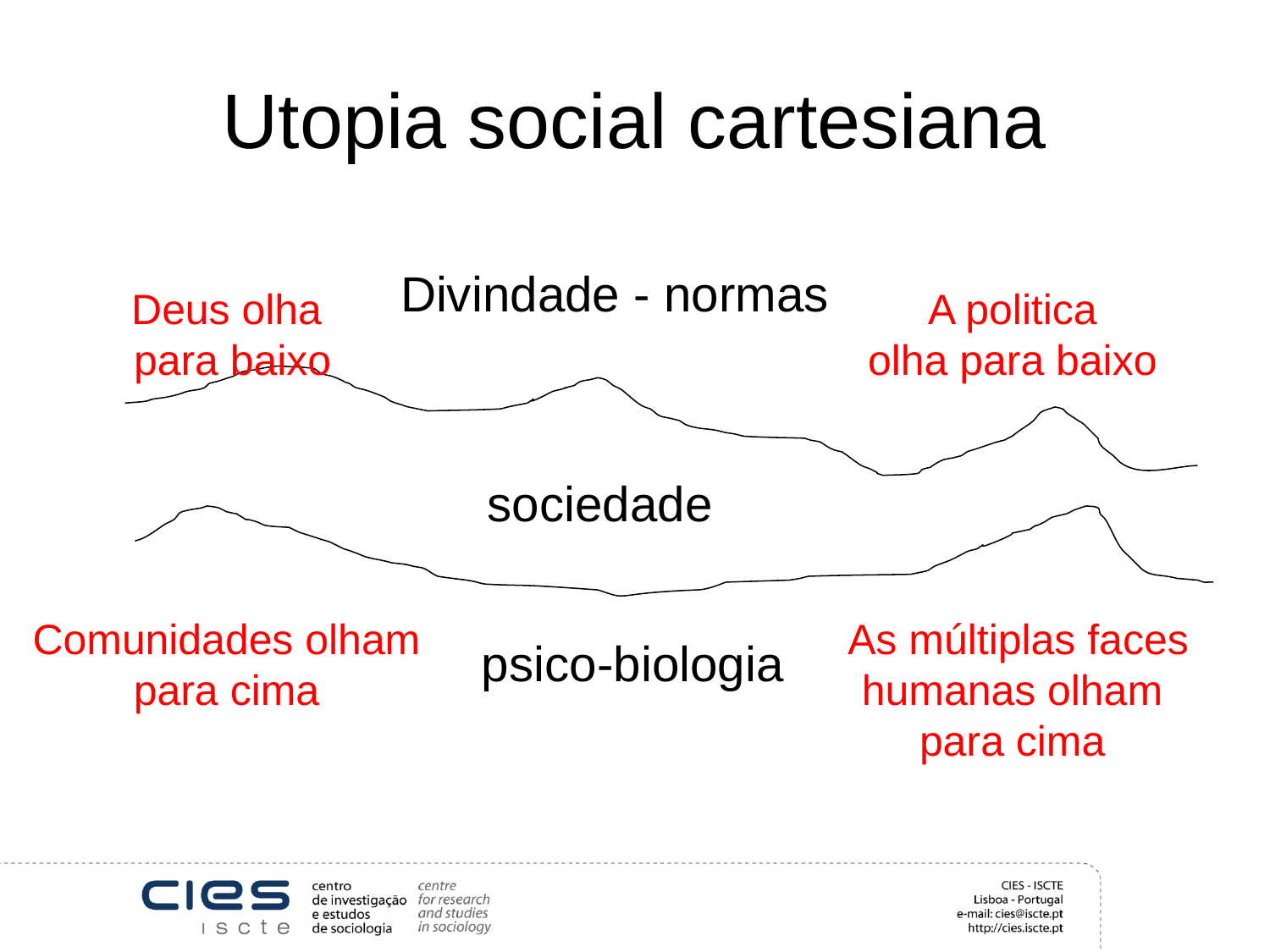

# Utopia social cartesiana
Divindade - normas
Deus olha
para baixo
A politica
olha para baixo

sociedade

Comunidades olham
para cima
As múltiplas faces
humanas olham
para cima
psico-biologia